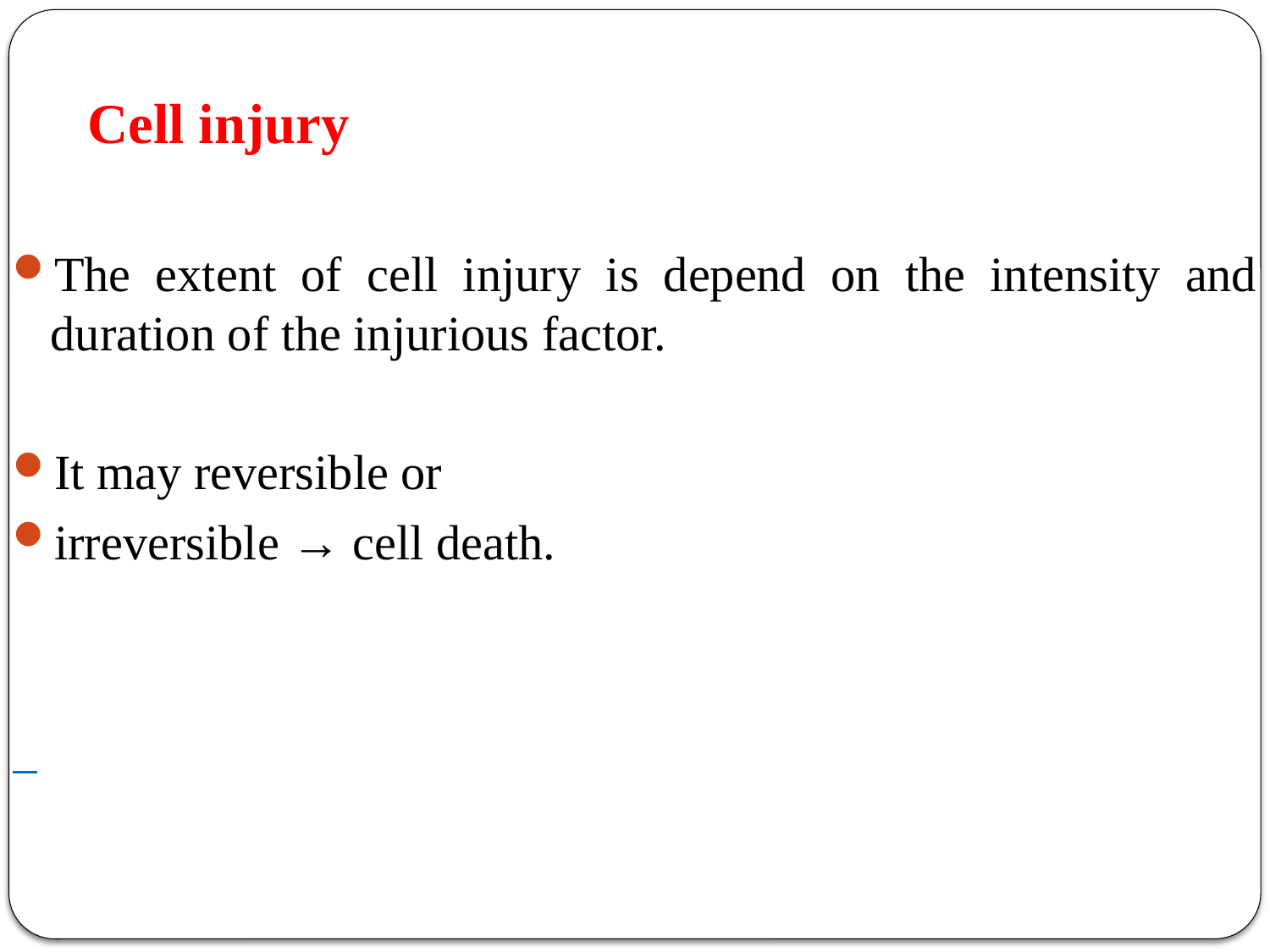

# Cell injury
The extent of cell injury is depend on the intensity and duration of the injurious factor.

It may reversible or
irreversible → cell death.